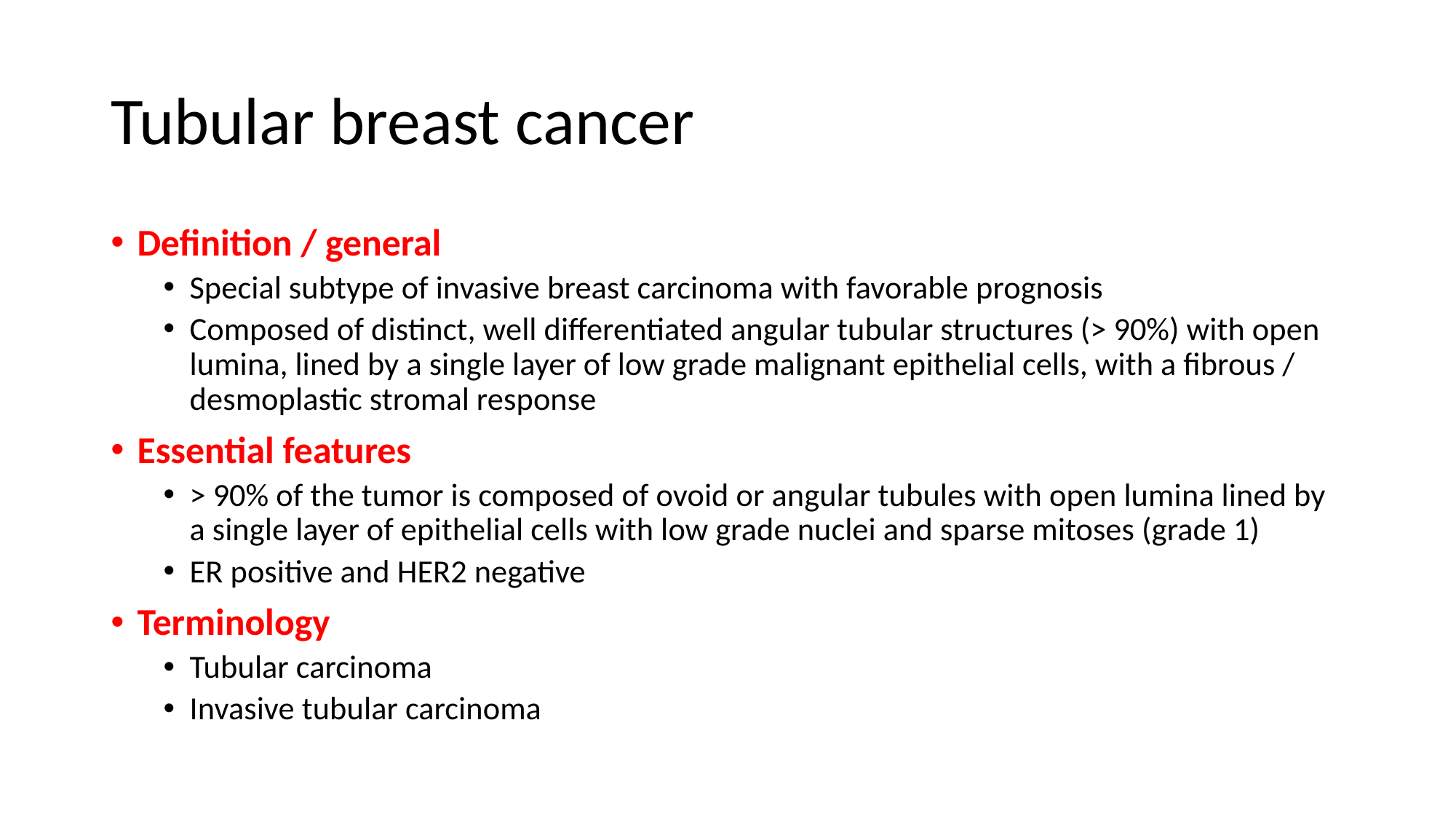

# Tubular breast cancer
Definition / general
Special subtype of invasive breast carcinoma with favorable prognosis
Composed of distinct, well differentiated angular tubular structures (> 90%) with open lumina, lined by a single layer of low grade malignant epithelial cells, with a fibrous / desmoplastic stromal response
Essential features
> 90% of the tumor is composed of ovoid or angular tubules with open lumina lined by a single layer of epithelial cells with low grade nuclei and sparse mitoses (grade 1)
ER positive and HER2 negative
Terminology
Tubular carcinoma
Invasive tubular carcinoma